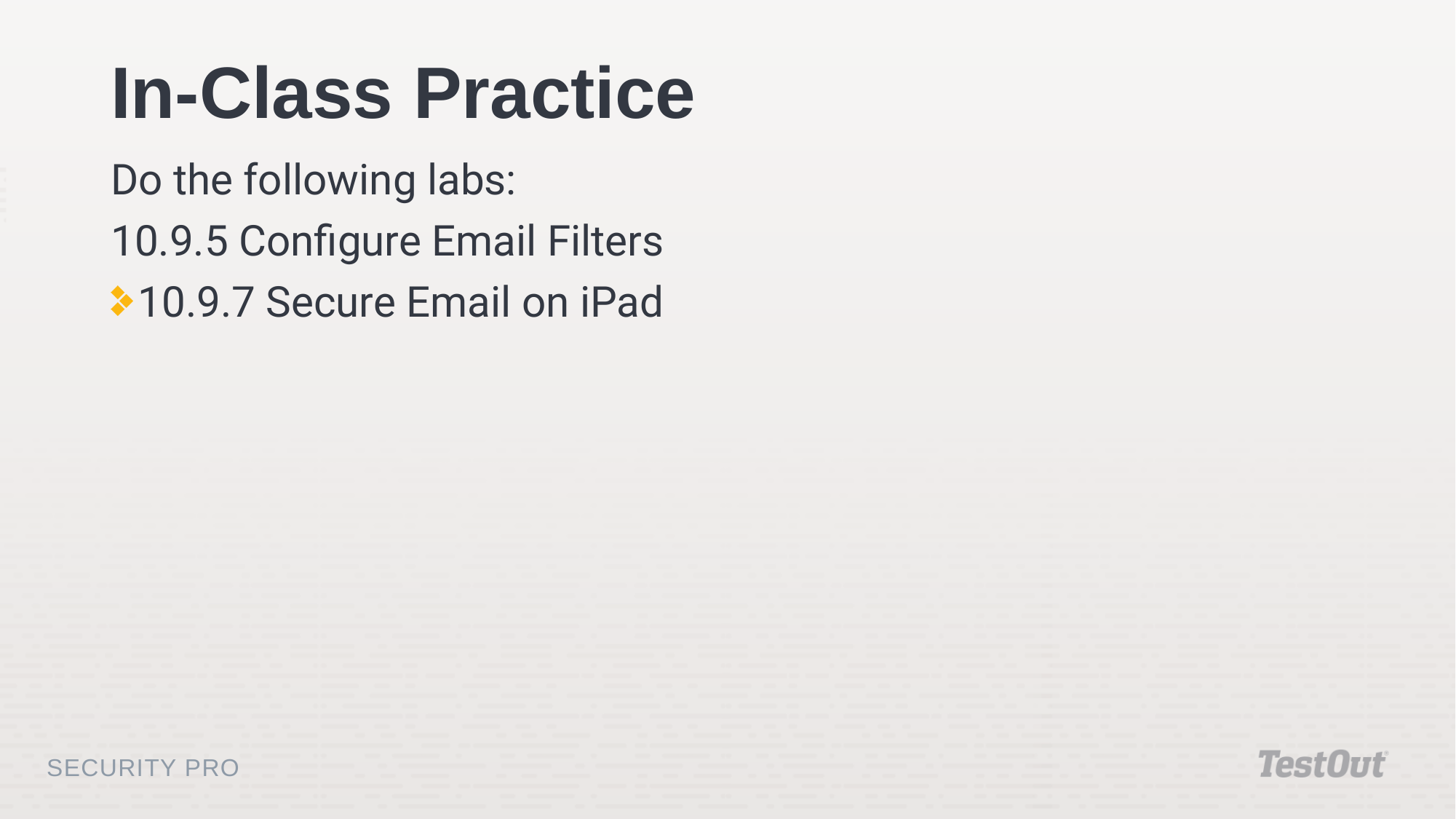

# In-Class Practice
Do the following labs:
10.9.5 Configure Email Filters
10.9.7 Secure Email on iPad
Security Pro